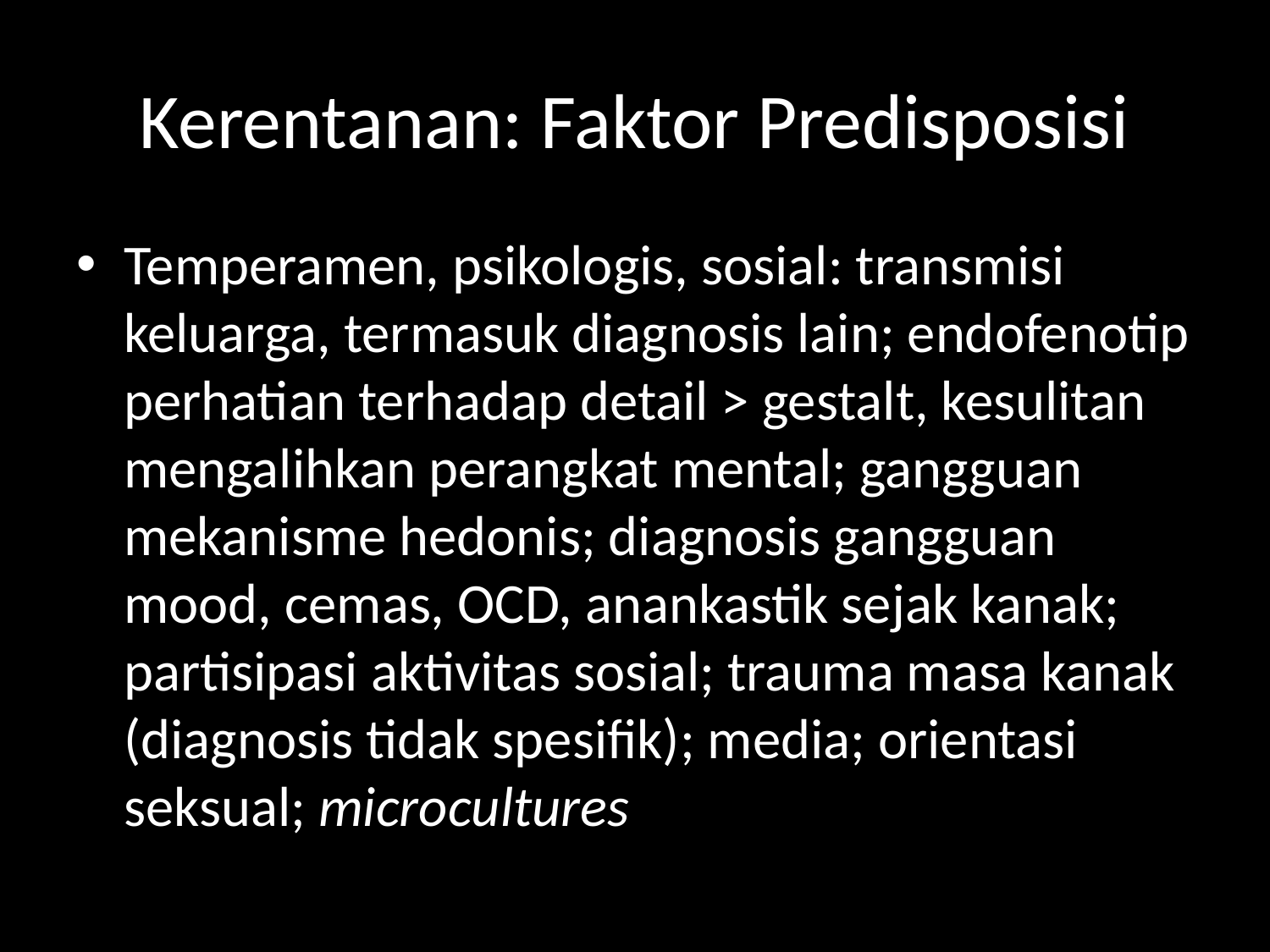

# Kerentanan: Faktor Predisposisi
Temperamen, psikologis, sosial: transmisi keluarga, termasuk diagnosis lain; endofenotip perhatian terhadap detail > gestalt, kesulitan mengalihkan perangkat mental; gangguan mekanisme hedonis; diagnosis gangguan mood, cemas, OCD, anankastik sejak kanak; partisipasi aktivitas sosial; trauma masa kanak (diagnosis tidak spesifik); media; orientasi seksual; microcultures